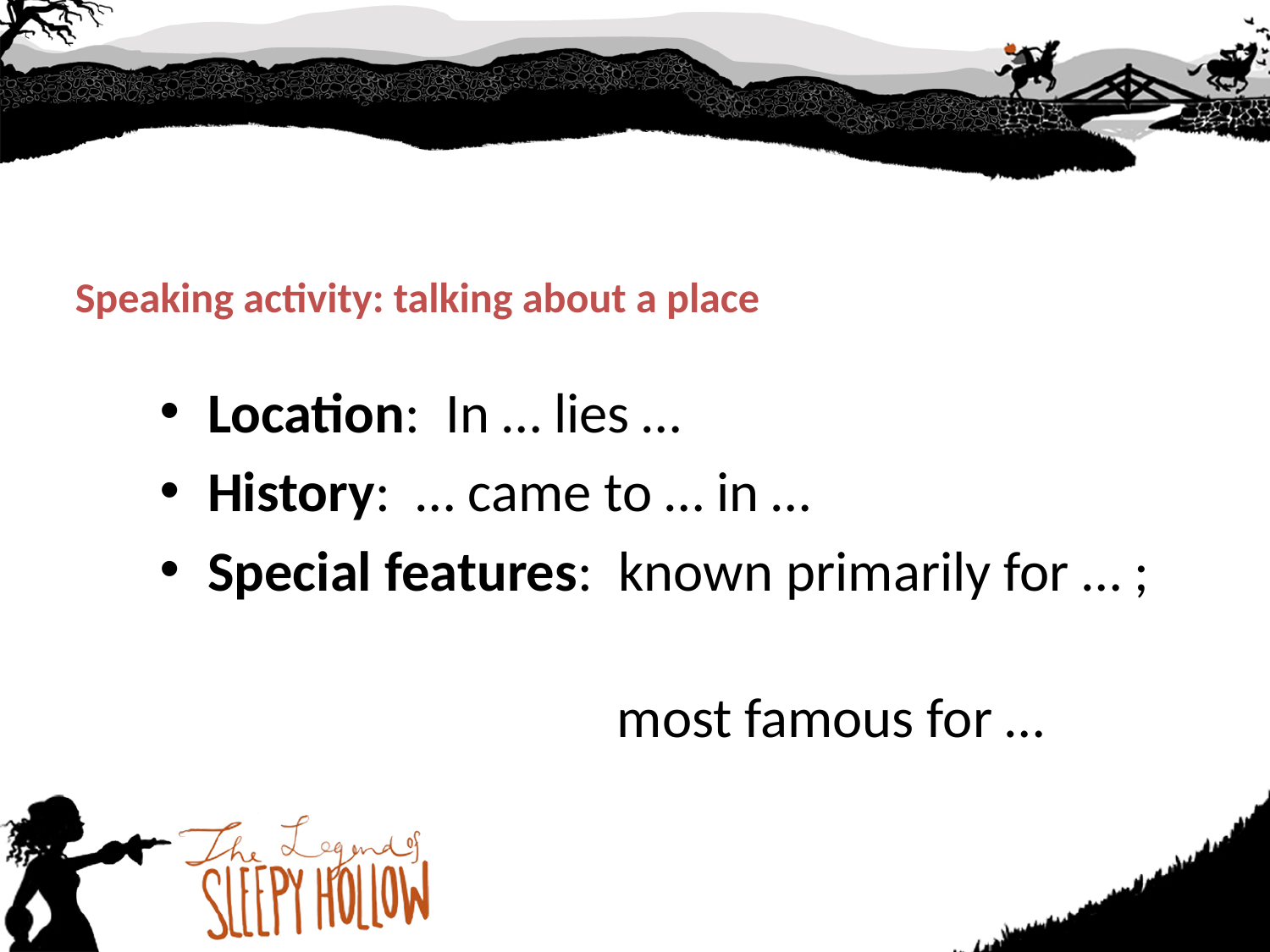

# Speaking activity: talking about a place
Location:  In … lies …
History:  … came to … in …
Special features:  known primarily for … ;
                                    most famous for …